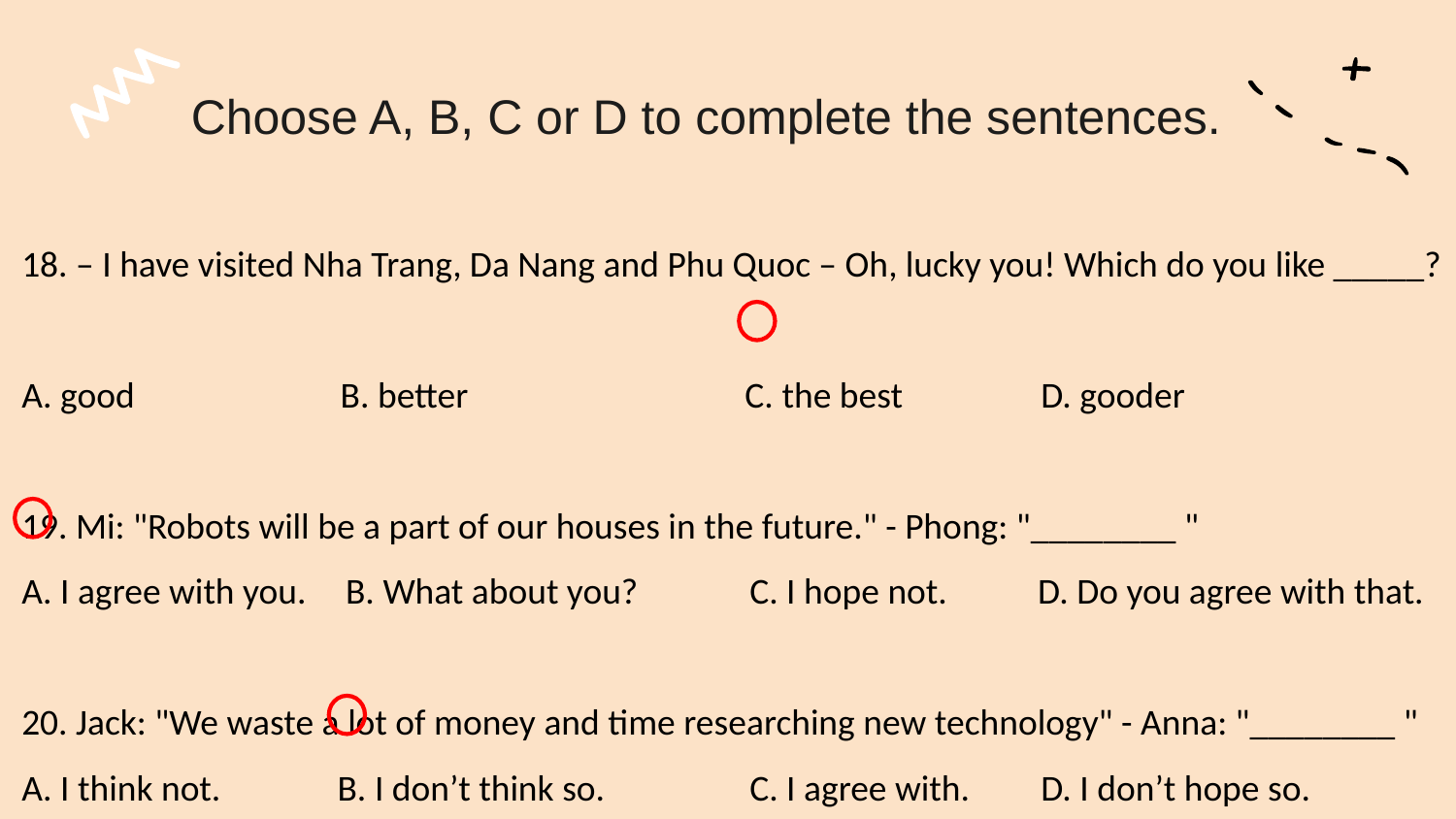

# Choose A, B, C or D to complete the sentences.

18. – I have visited Nha Trang, Da Nang and Phu Quoc – Oh, lucky you! Which do you like _____?
A. good                         B. better	                          C. the best	D. gooder

19. Mi: "Robots will be a part of our houses in the future." - Phong: "________ "
A. I agree with you.	    B. What about you?	C. I hope not.           D. Do you agree with that.

20. Jack: "We waste a lot of money and time researching new technology" - Anna: "________ "
A. I think not.	   B. I don’t think so.          	C. I agree with. 	D. I don’t hope so.